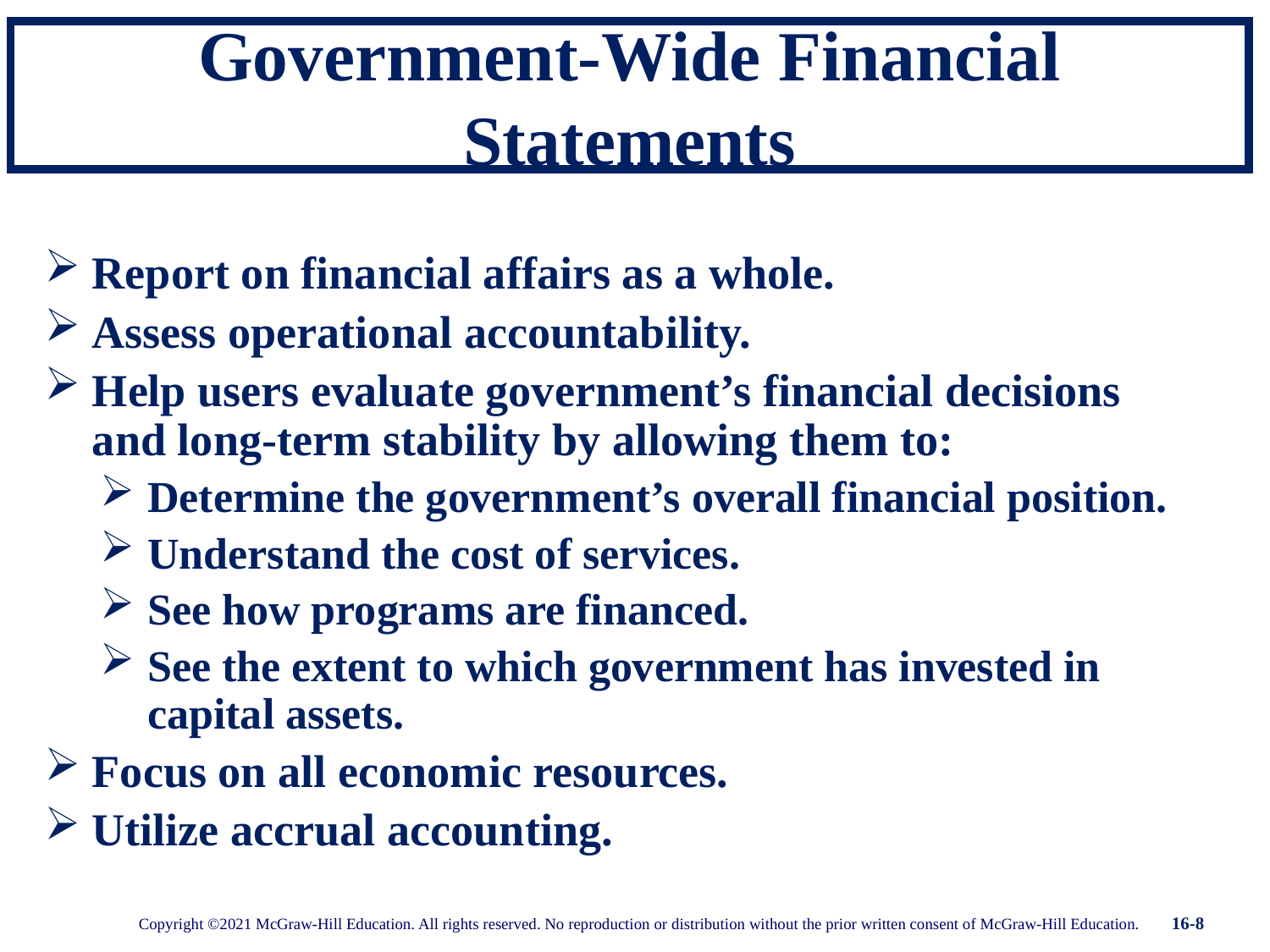

# Government-Wide Financial Statements
Report on financial affairs as a whole.
Assess operational accountability.
Help users evaluate government’s financial decisions and long-term stability by allowing them to:
Determine the government’s overall financial position.
Understand the cost of services.
See how programs are financed.
See the extent to which government has invested in capital assets.
Focus on all economic resources.
Utilize accrual accounting.
16-8
Copyright ©2021 McGraw-Hill Education. All rights reserved. No reproduction or distribution without the prior written consent of McGraw-Hill Education.